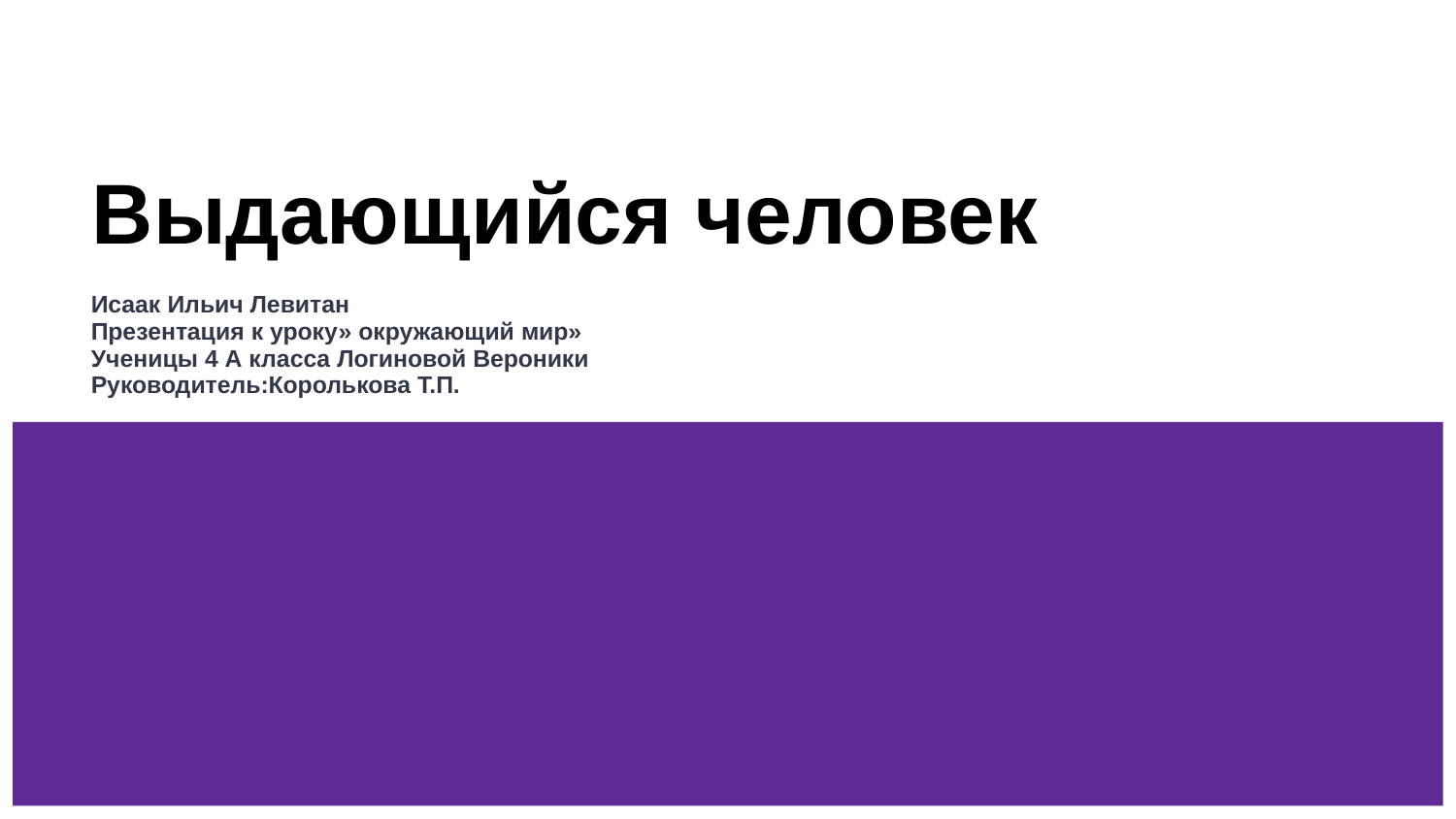

# Выдающийся человек
Исаак Ильич Левитан
Презентация к уроку» окружающий мир»
Ученицы 4 А класса Логиновой Вероники
Руководитель:Королькова Т.П.